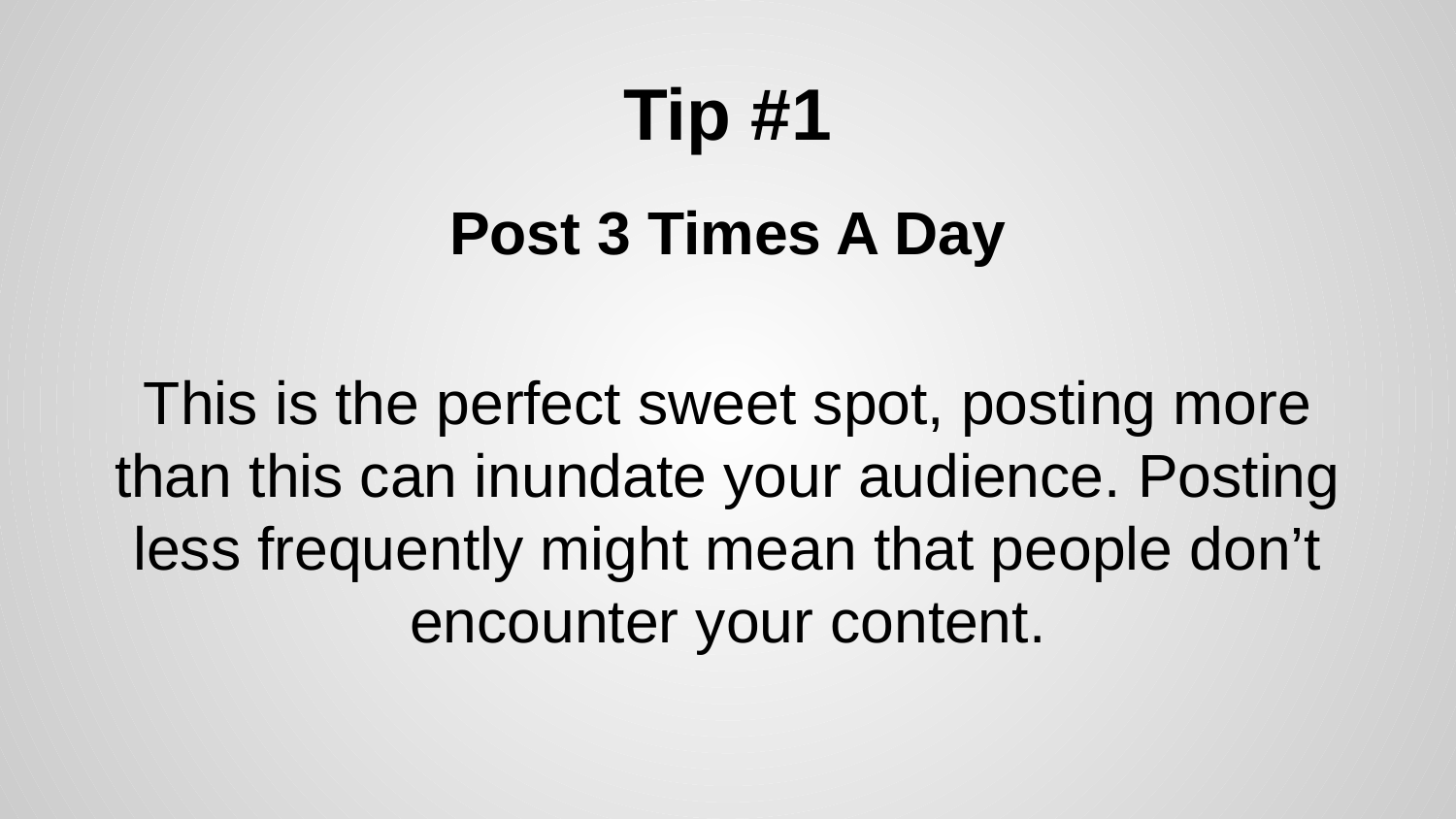

# Tip #1
Post 3 Times A Day

This is the perfect sweet spot, posting more than this can inundate your audience. Posting less frequently might mean that people don’t encounter your content.